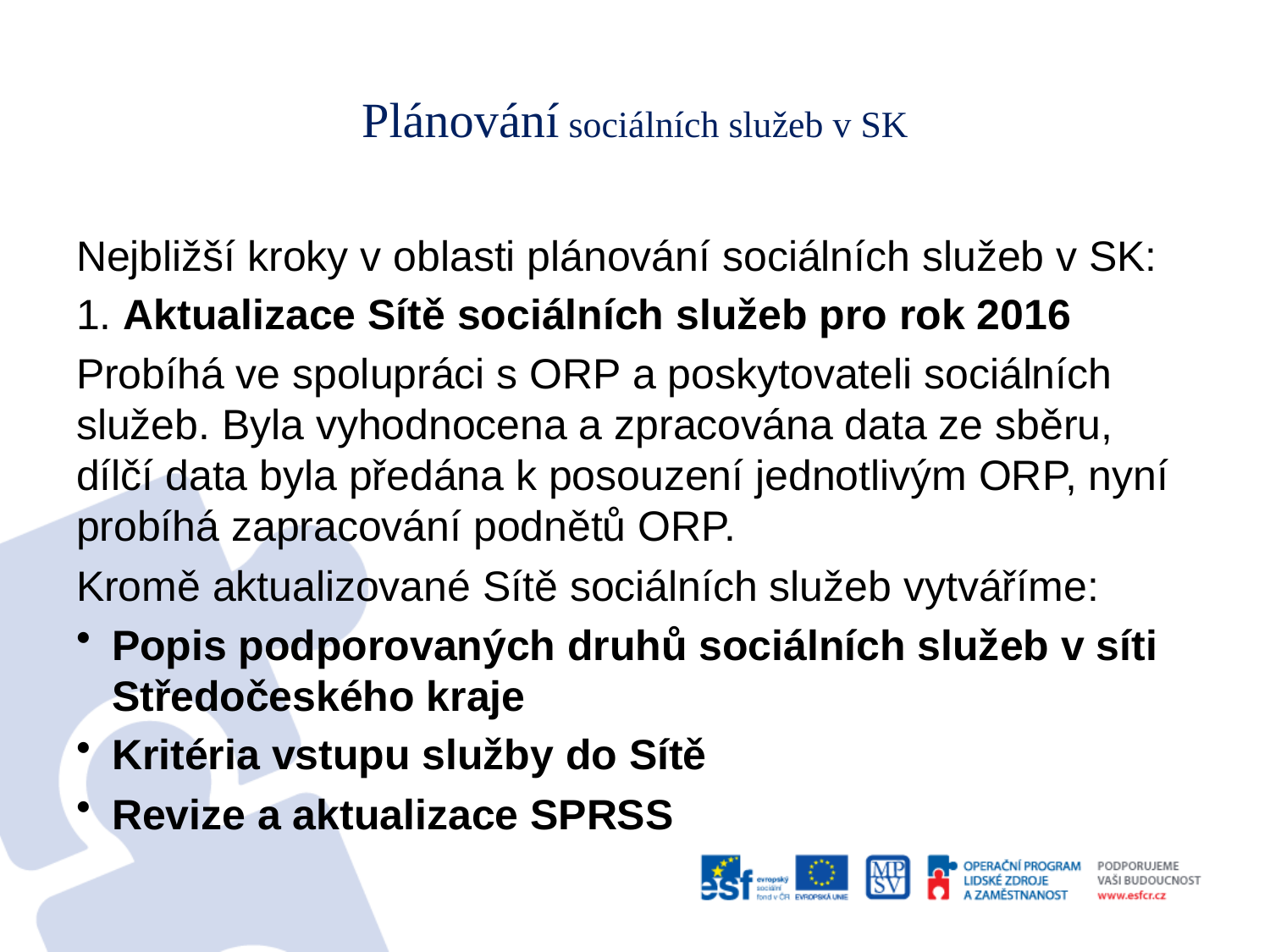

# Plánování sociálních služeb v SK
Nejbližší kroky v oblasti plánování sociálních služeb v SK:
1. Aktualizace Sítě sociálních služeb pro rok 2016
Probíhá ve spolupráci s ORP a poskytovateli sociálních služeb. Byla vyhodnocena a zpracována data ze sběru, dílčí data byla předána k posouzení jednotlivým ORP, nyní probíhá zapracování podnětů ORP.
Kromě aktualizované Sítě sociálních služeb vytváříme:
Popis podporovaných druhů sociálních služeb v síti Středočeského kraje
Kritéria vstupu služby do Sítě
Revize a aktualizace SPRSS